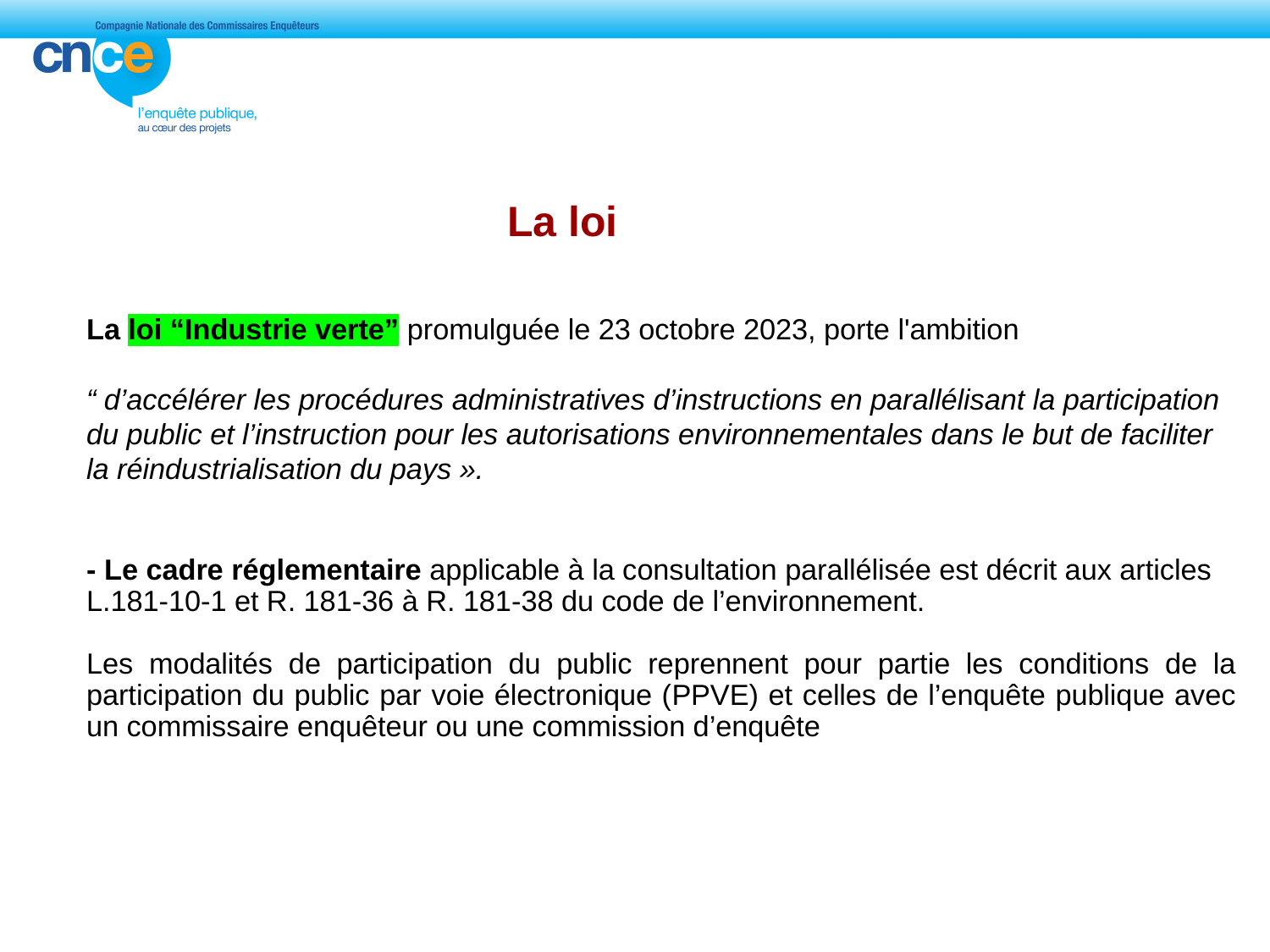

La loi

La loi “Industrie verte” promulguée le 23 octobre 2023, porte l'ambition

“ d’accélérer les procédures administratives d’instructions en parallélisant la participation du public et l’instruction pour les autorisations environnementales dans le but de faciliter la réindustrialisation du pays ».

- Le cadre réglementaire applicable à la consultation parallélisée est décrit aux articles    L.181-10-1 et R. 181-36 à R. 181-38 du code de l’environnement.

Les modalités de participation du public reprennent pour partie les conditions de la participation du public par voie électronique (PPVE) et celles de l’enquête publique avec un commissaire enquêteur ou une commission d’enquête